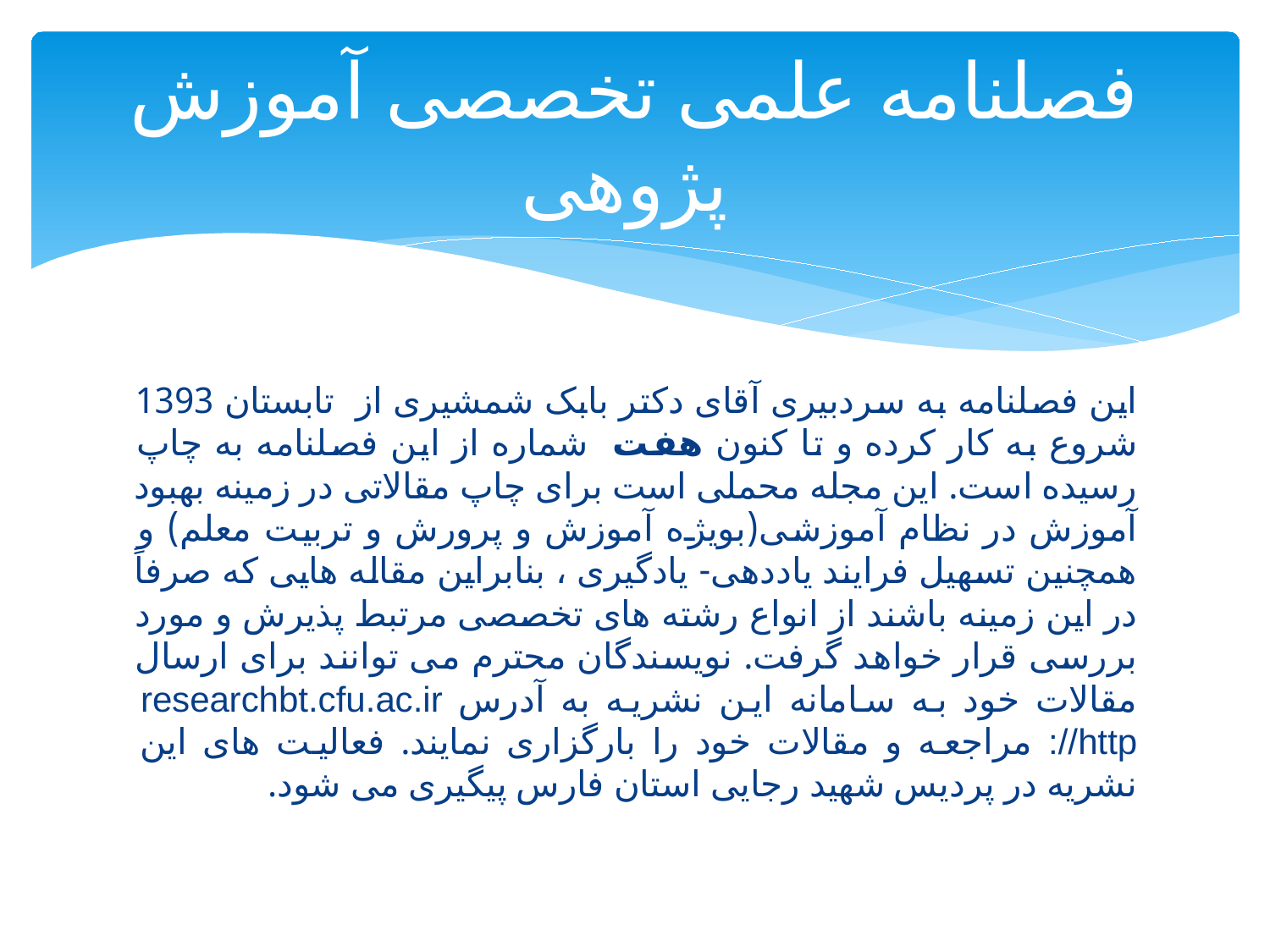

# فصلنامه علمی تخصصی آموزش پژوهی
این فصلنامه به سردبیری آقای دکتر بابک شمشیری از  تابستان 1393 شروع به کار کرده و تا کنون هفت  شماره از این فصلنامه به چاپ رسیده است. این مجله محملی است برای چاپ مقالاتی در زمینه بهبود آموزش در نظام آموزشی(بویژه آموزش و پرورش و تربیت معلم) و همچنین تسهیل فرایند یاددهی- یادگیری ، بنابراین مقاله هایی که صرفاً در این زمینه باشند از انواع رشته های تخصصی مرتبط پذیرش و مورد بررسی قرار خواهد گرفت. نویسندگان محترم می توانند برای ارسال مقالات خود به سامانه این نشریه به آدرس researchbt.cfu.ac.ir ://http مراجعه و مقالات خود را بارگزاری نمایند. فعالیت های این نشریه در پردیس شهید رجایی استان فارس پیگیری می شود.